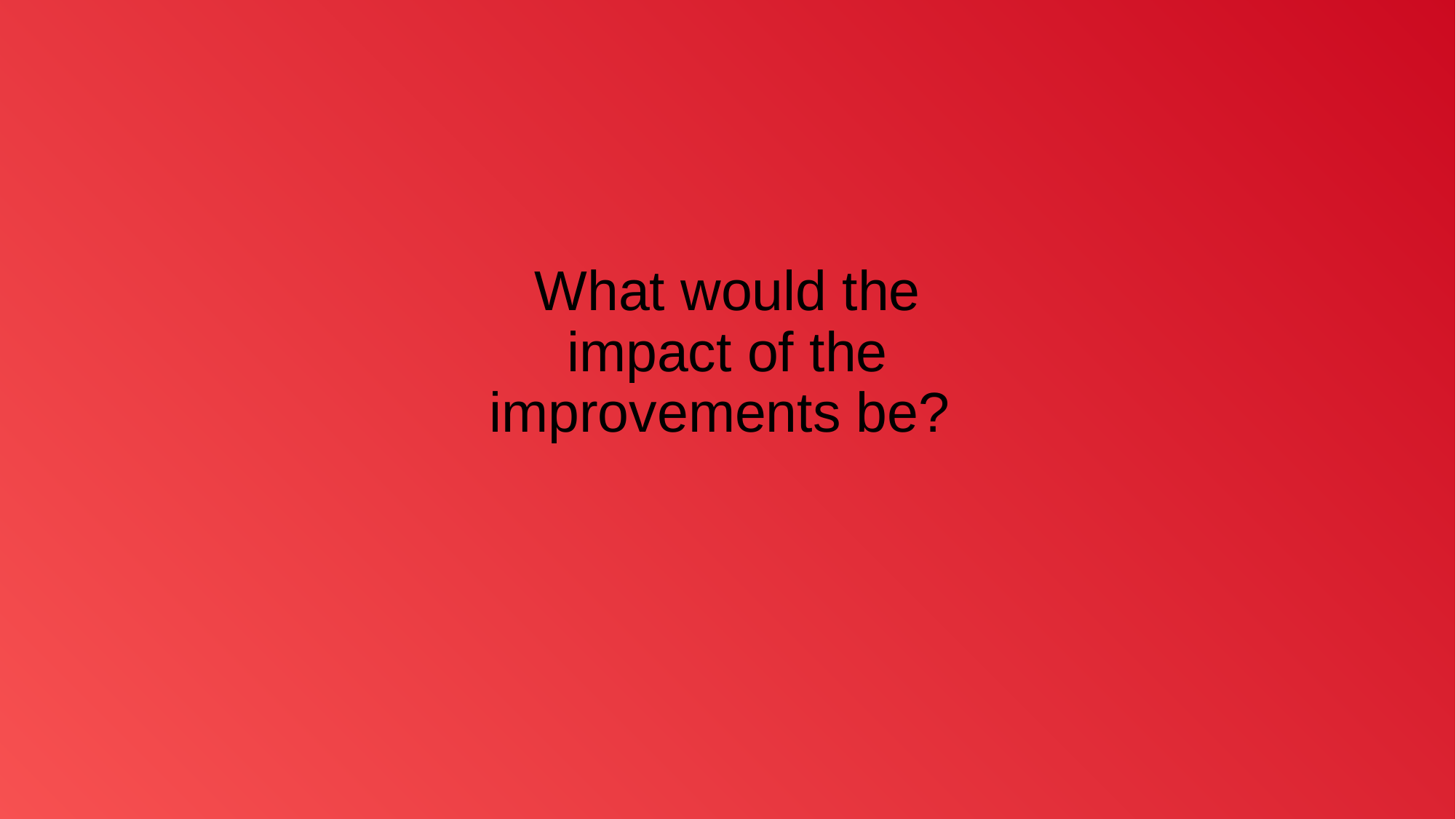

# What would the impact of the improvements be?